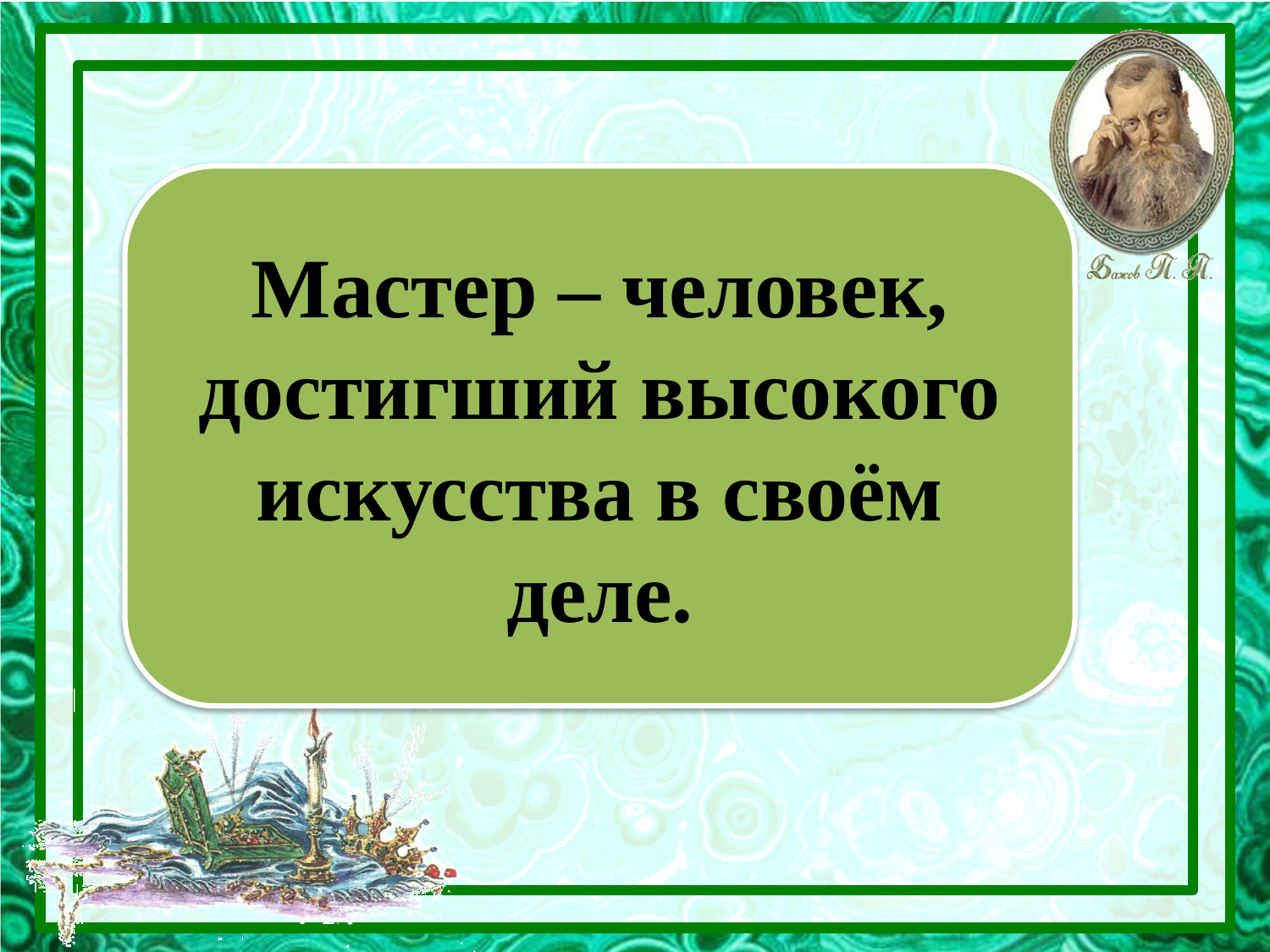

Мастер – человек, достигший высокого искусства в своём деле.